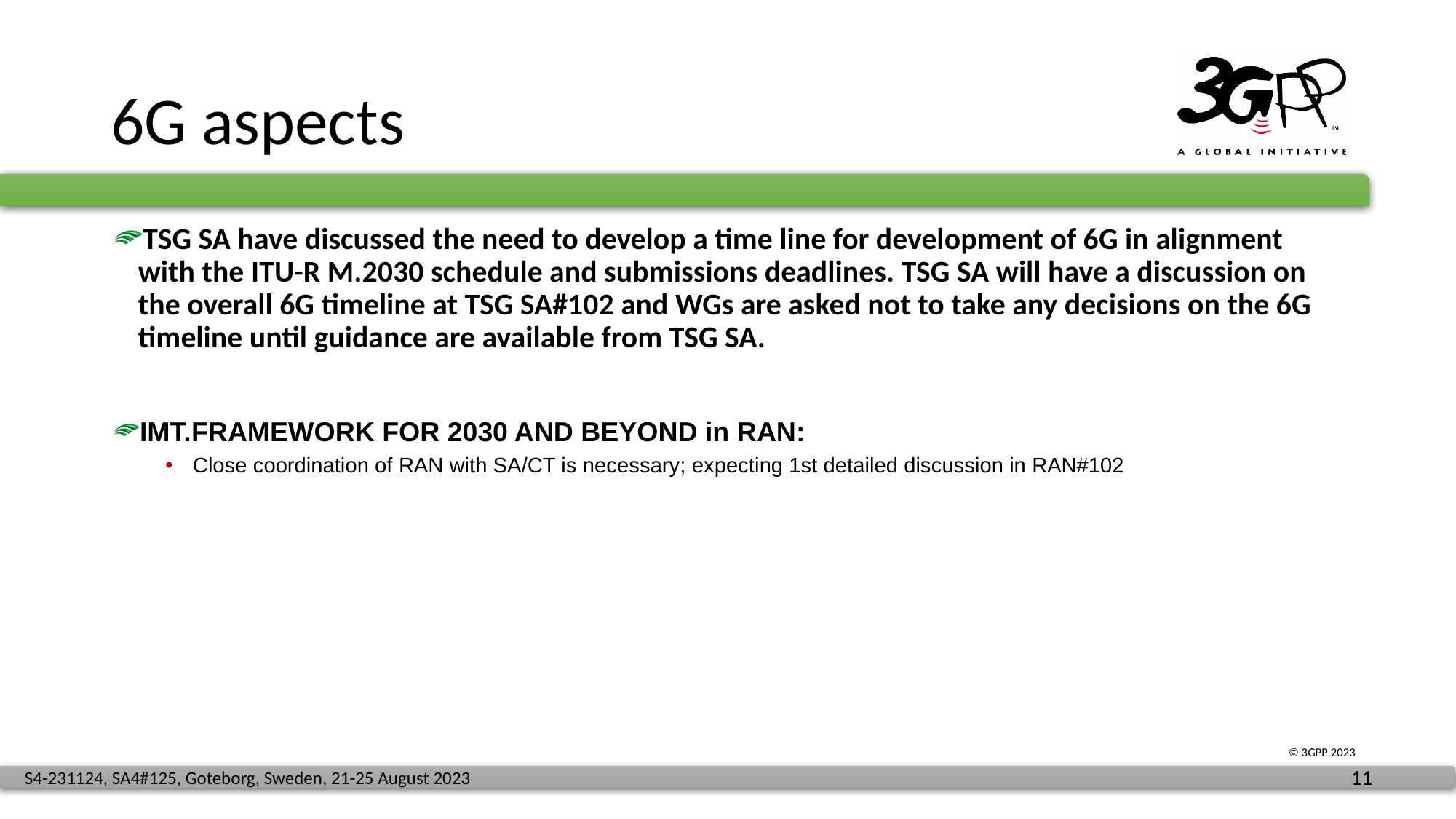

# 6G aspects
TSG SA have discussed the need to develop a time line for development of 6G in alignment with the ITU-R M.2030 schedule and submissions deadlines. TSG SA will have a discussion on the overall 6G timeline at TSG SA#102 and WGs are asked not to take any decisions on the 6G timeline until guidance are available from TSG SA.

IMT.FRAMEWORK FOR 2030 AND BEYOND in RAN:
Close coordination of RAN with SA/CT is necessary; expecting 1st detailed discussion in RAN#102